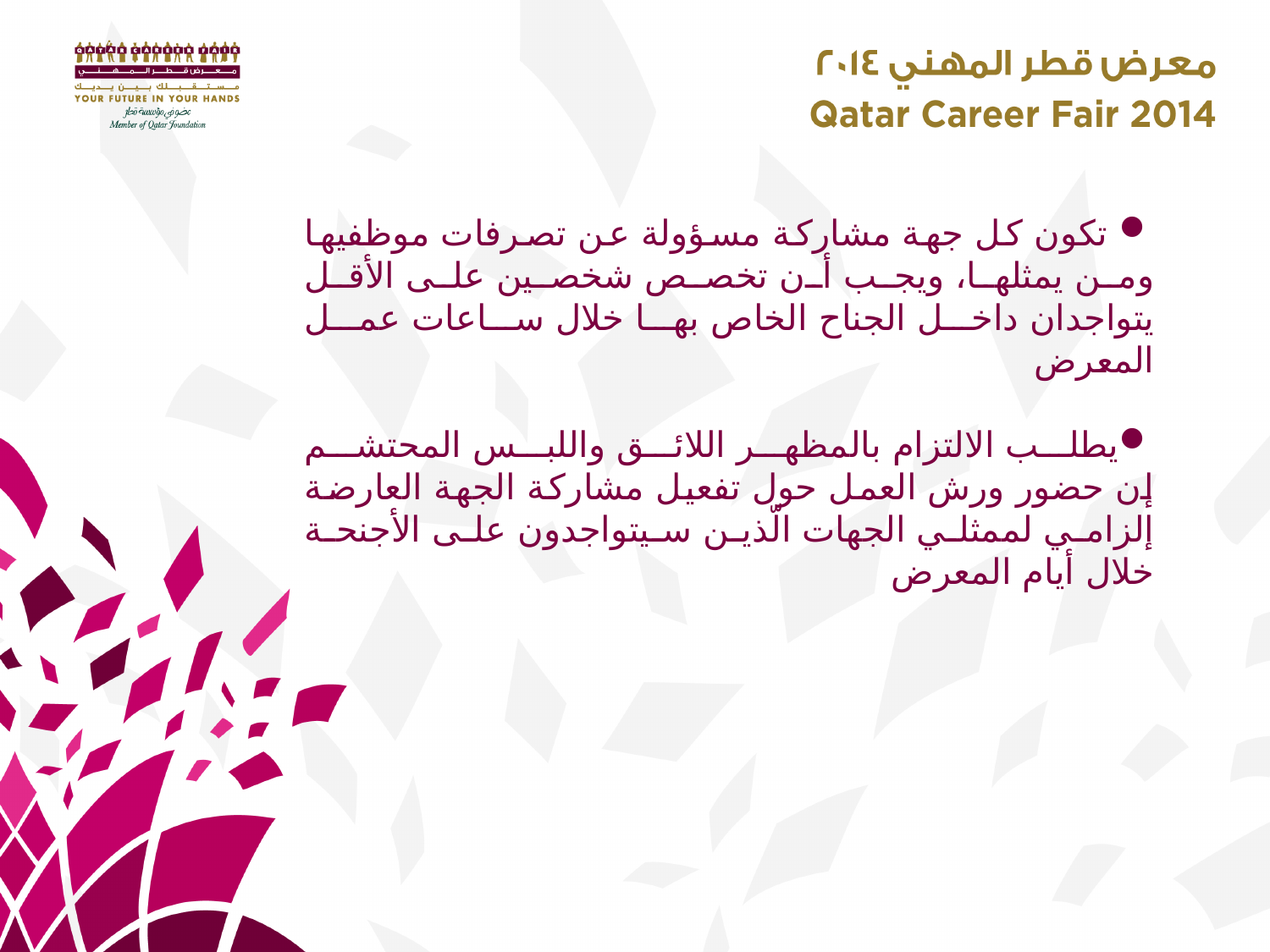

تكون كل جهة مشاركة مسؤولة عن تصرفات موظفيها ومن يمثلها، ويجب أن تخصص شخصين على الأقل يتواجدان داخل الجناح الخاص بها خلال ساعات عمل المعرض

يطلب الالتزام بالمظهر اللائق واللبس المحتشم
إن حضور ورش العمل حول تفعيل مشاركة الجهة العارضة إلزامي لممثلي الجهات الّذين سيتواجدون على الأجنحة خلال أيام المعرض